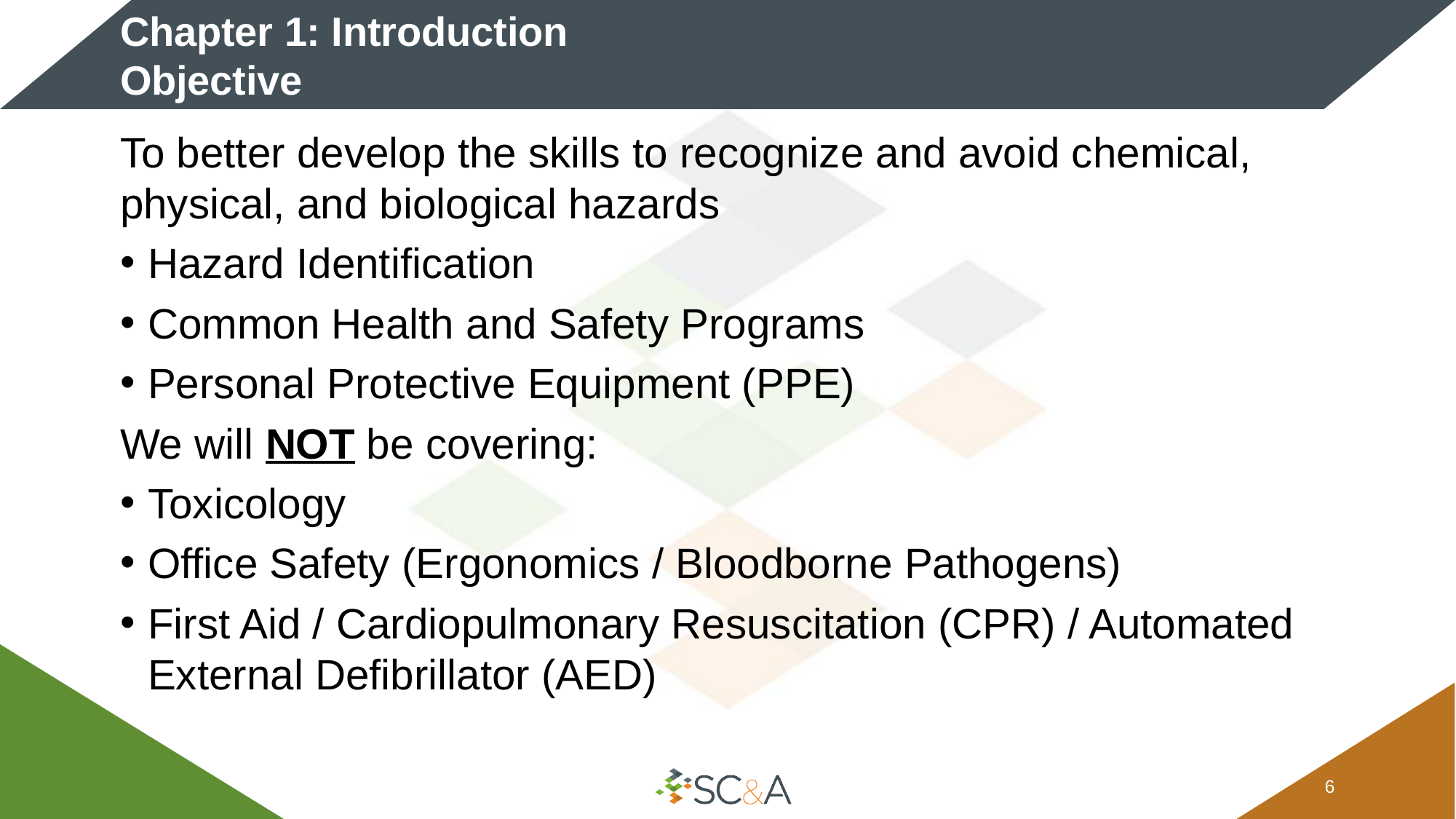

# Chapter 1: Introduction Objective
To better develop the skills to recognize and avoid chemical, physical, and biological hazards
Hazard Identification
Common Health and Safety Programs
Personal Protective Equipment (PPE)
We will NOT be covering:
Toxicology
Office Safety (Ergonomics / Bloodborne Pathogens)
First Aid / Cardiopulmonary Resuscitation (CPR) / Automated External Defibrillator (AED)
6